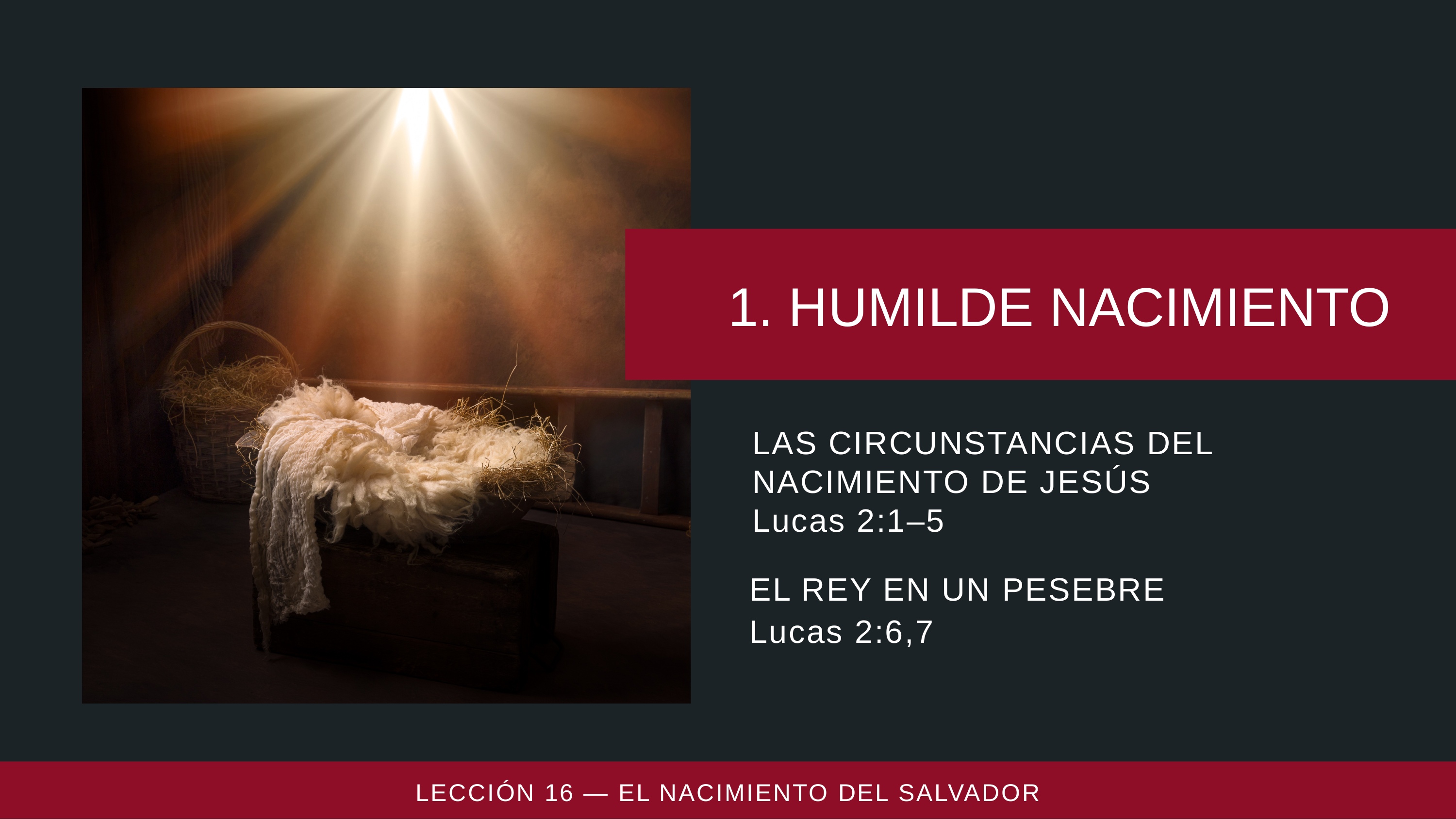

LAS CIRCUNSTANCIAS DEL NACIMIENTO DE JESÚS
Lucas 2:1–5
EL REY EN UN PESEBRE
Lucas 2:6,7